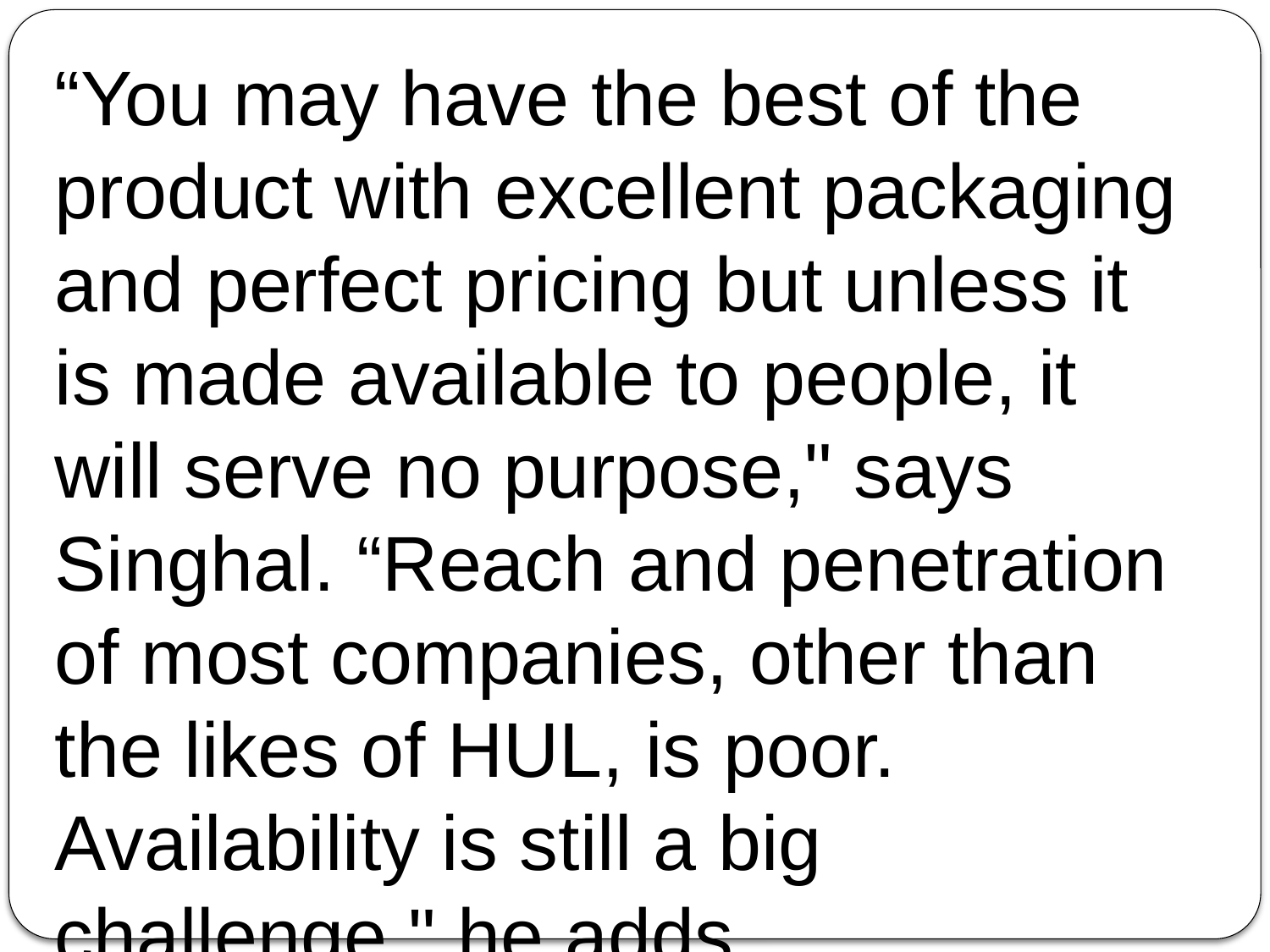

“You may have the best of the product with excellent packaging and perfect pricing but unless it is made available to people, it will serve no purpose," says Singhal. “Reach and penetration of most companies, other than the likes of HUL, is poor. Availability is still a big challenge," he adds